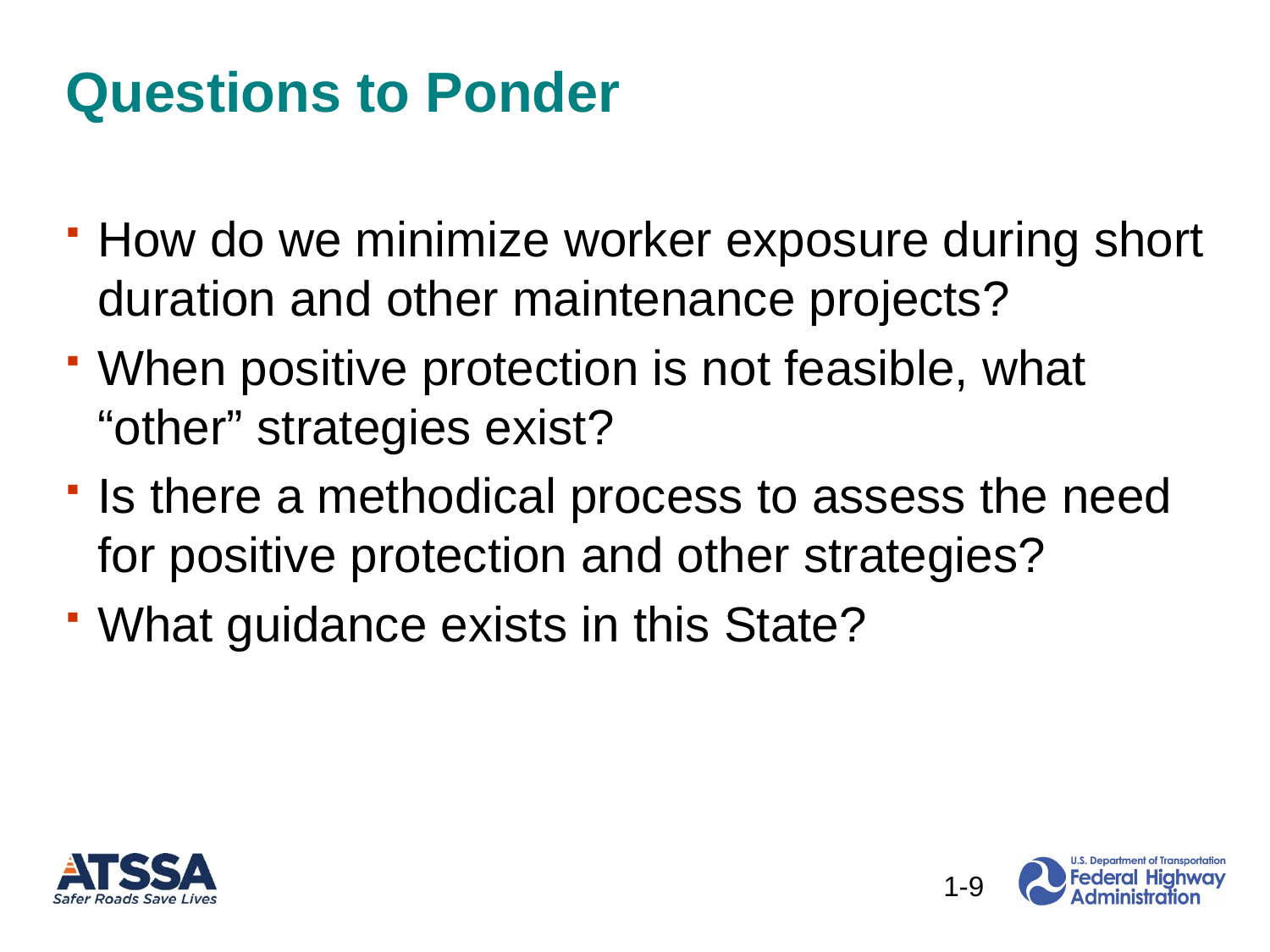

# Questions to Ponder
How do we minimize worker exposure during short duration and other maintenance projects?
When positive protection is not feasible, what “other” strategies exist?
Is there a methodical process to assess the need for positive protection and other strategies?
What guidance exists in this State?